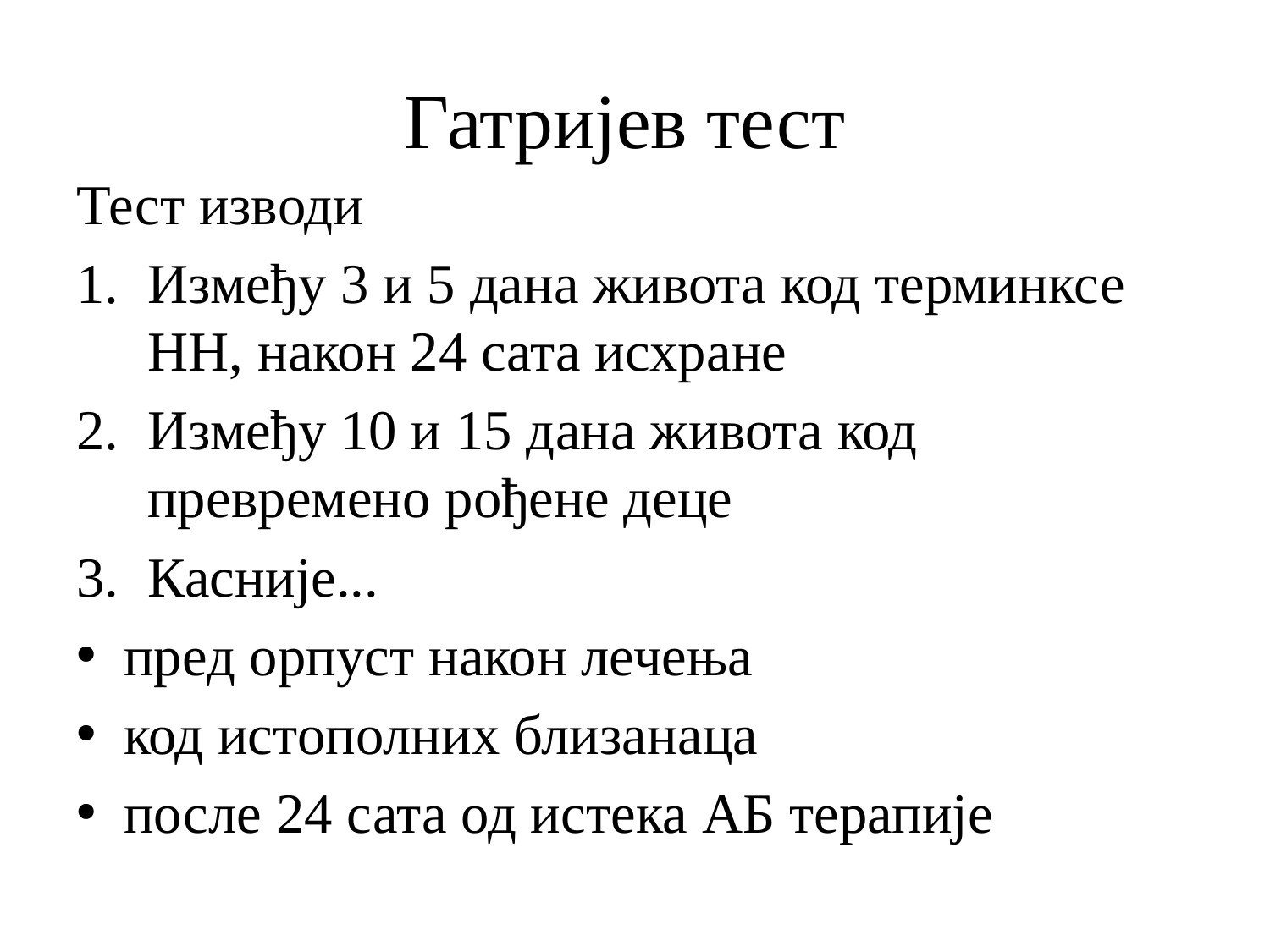

# Гатријев тест
Тест изводи
Између 3 и 5 дана живота код терминксе НН, након 24 сата исхране
Између 10 и 15 дана живота код превремено рођене деце
Касније...
пред орпуст након лечења
код истополних близанаца
после 24 сата од истека АБ терапије